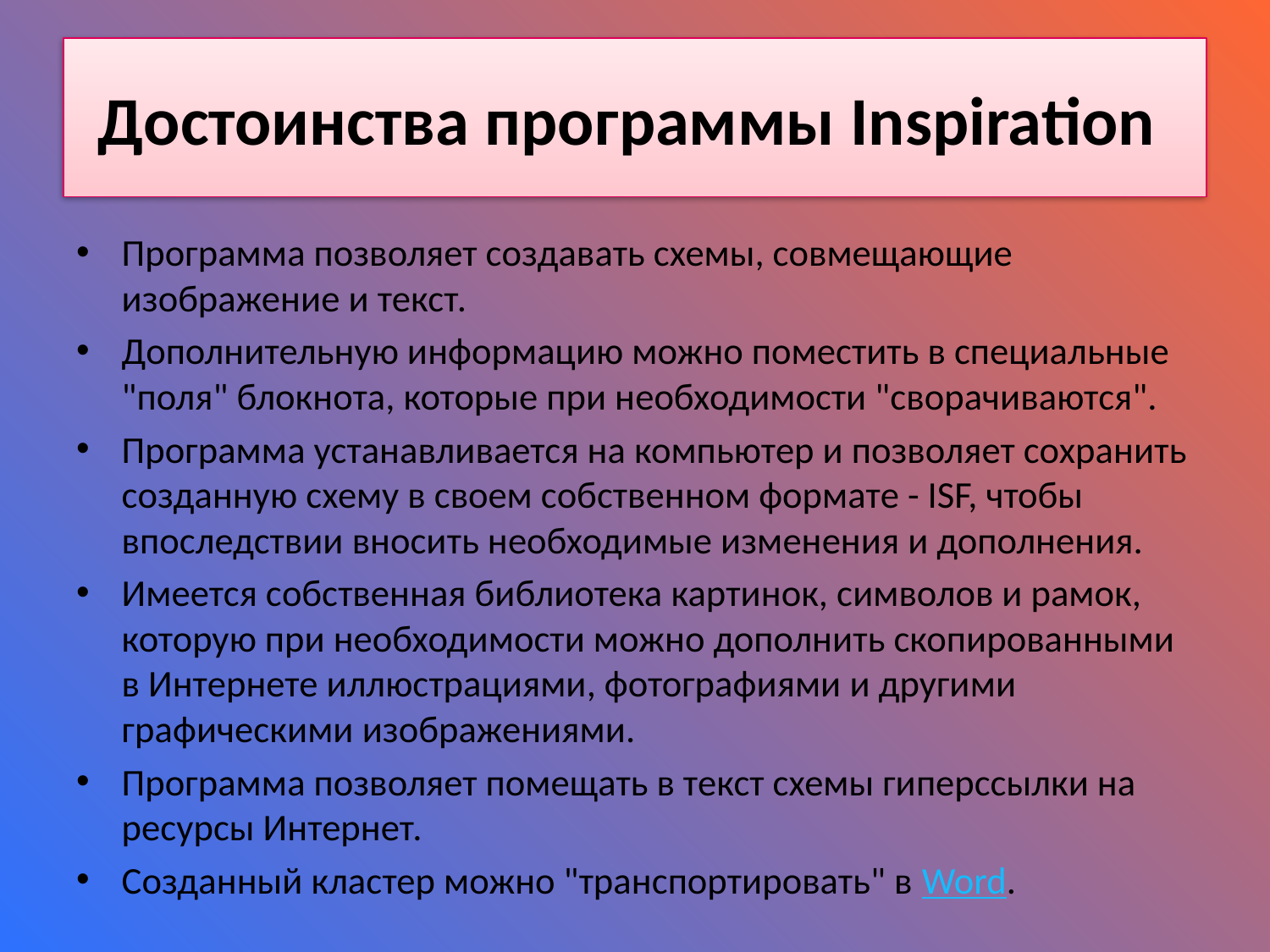

# Достоинства программы Inspiration
Программа позволяет создавать схемы, совмещающие изображение и текст.
Дополнительную информацию можно поместить в специальные "поля" блокнота, которые при необходимости "сворачиваются".
Программа устанавливается на компьютер и позволяет сохранить созданную схему в своем собственном формате - ISF, чтобы впоследствии вносить необходимые изменения и дополнения.
Имеется собственная библиотека картинок, символов и рамок, которую при необходимости можно дополнить скопированными в Интернете иллюстрациями, фотографиями и другими графическими изображениями.
Программа позволяет помещать в текст схемы гиперссылки на ресурсы Интернет.
Созданный кластер можно "транспортировать" в Word.